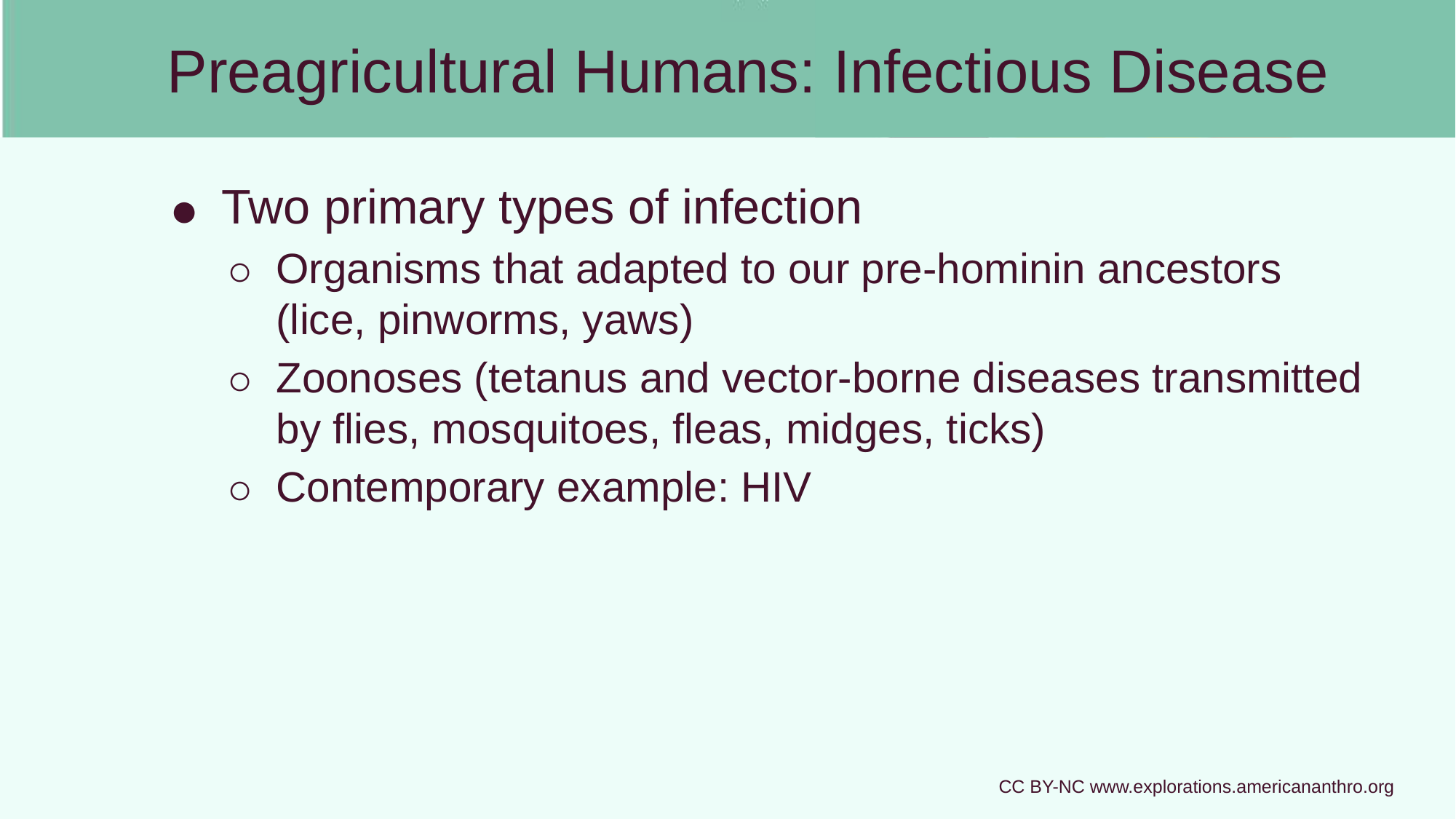

# Preagricultural Humans: Infectious Disease
Two primary types of infection
Organisms that adapted to our pre-hominin ancestors (lice, pinworms, yaws)
Zoonoses (tetanus and vector-borne diseases transmitted by flies, mosquitoes, fleas, midges, ticks)
Contemporary example: HIV